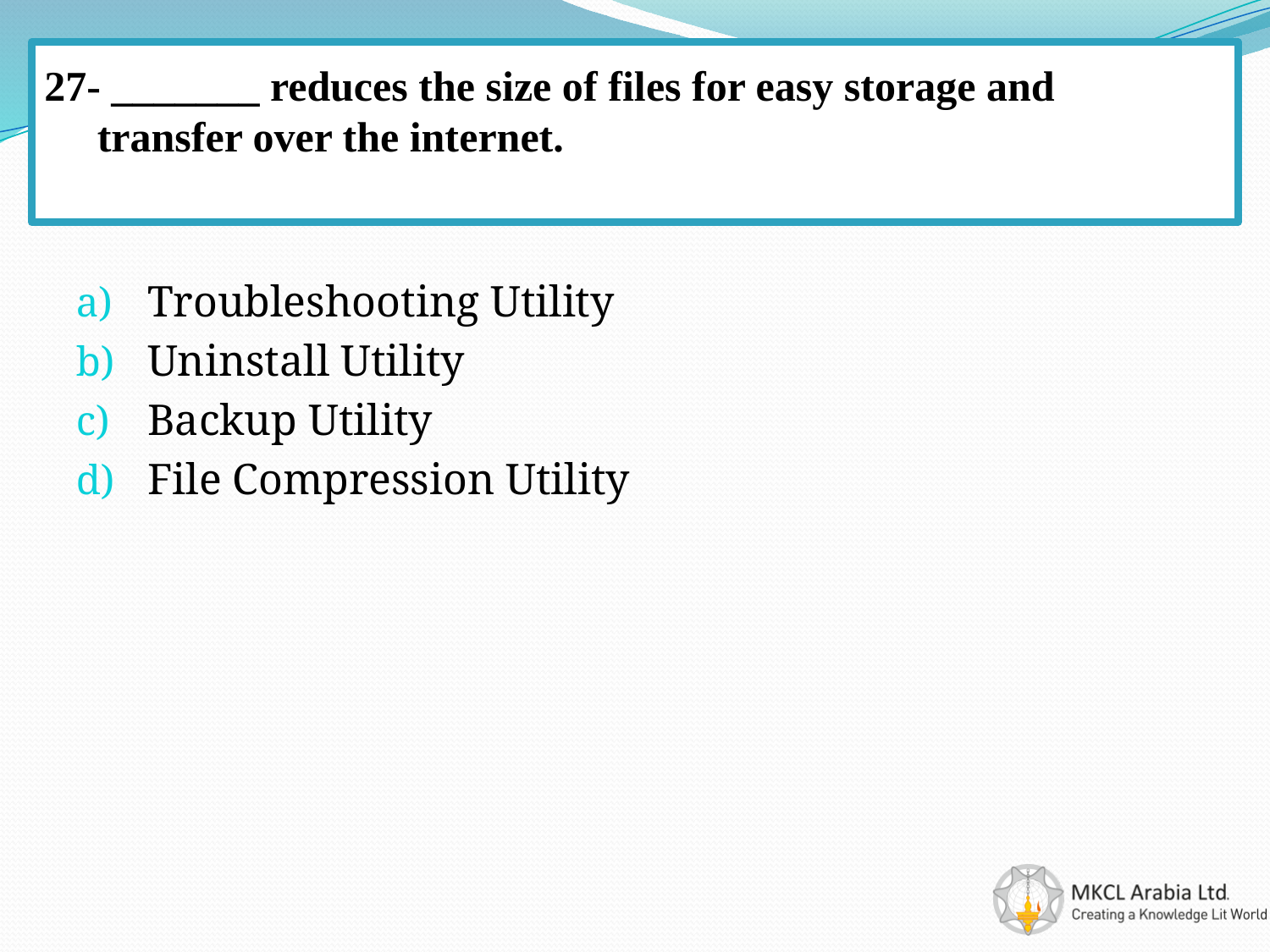

# 27- _______ reduces the size of files for easy storage and transfer over the internet.
Troubleshooting Utility
Uninstall Utility
Backup Utility
File Compression Utility